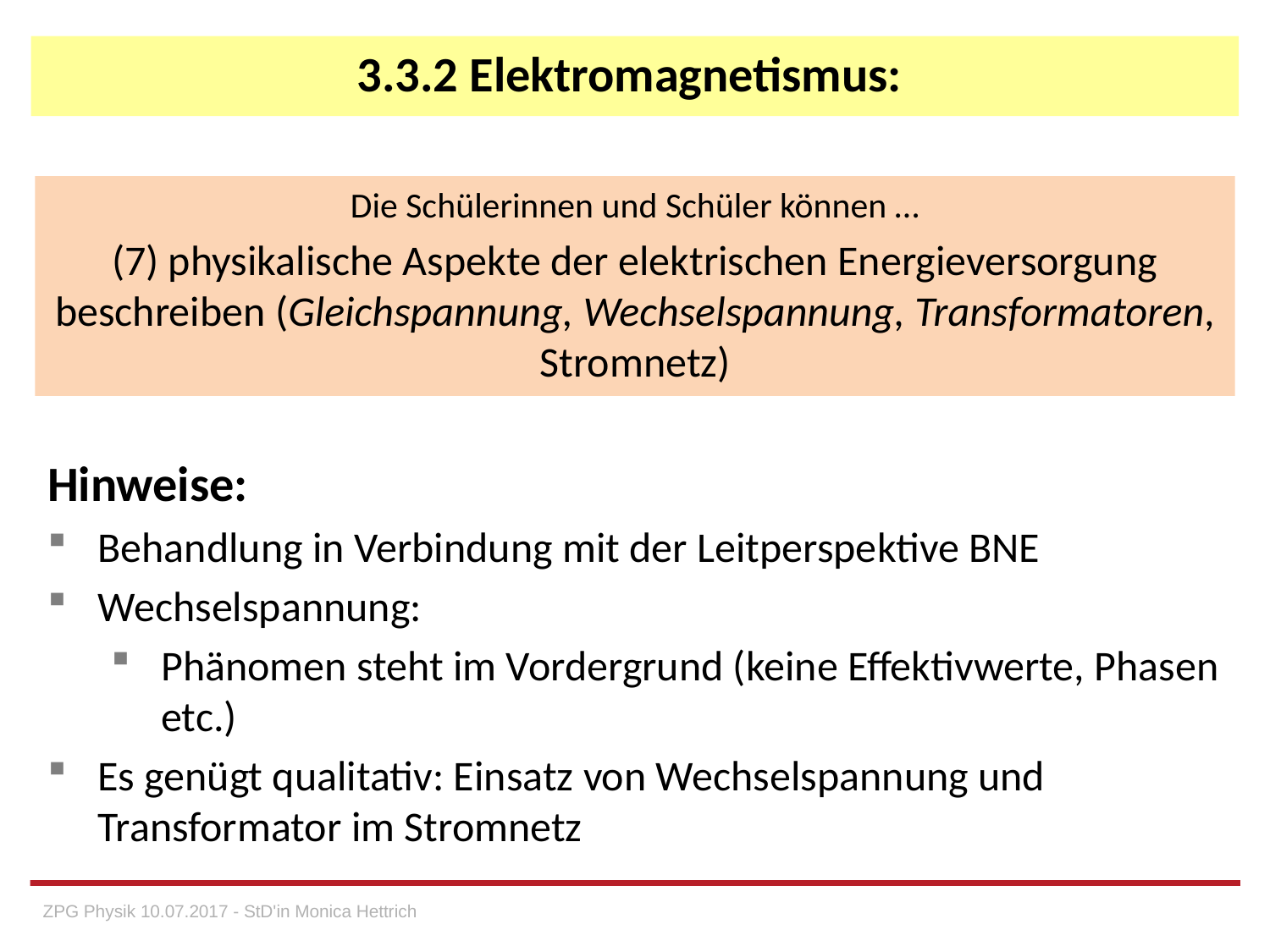

# 3.3.2 Elektromagnetismus:
Die Schülerinnen und Schüler können …
(7) physikalische Aspekte der elektrischen Energieversorgung beschreiben (Gleichspannung, Wechselspannung, Transformatoren, Stromnetz)
Hinweise:
Behandlung in Verbindung mit der Leitperspektive BNE
Wechselspannung:
Phänomen steht im Vordergrund (keine Effektivwerte, Phasen etc.)
Es genügt qualitativ: Einsatz von Wechselspannung und Transformator im Stromnetz
ZPG Physik 10.07.2017 - StD'in Monica Hettrich